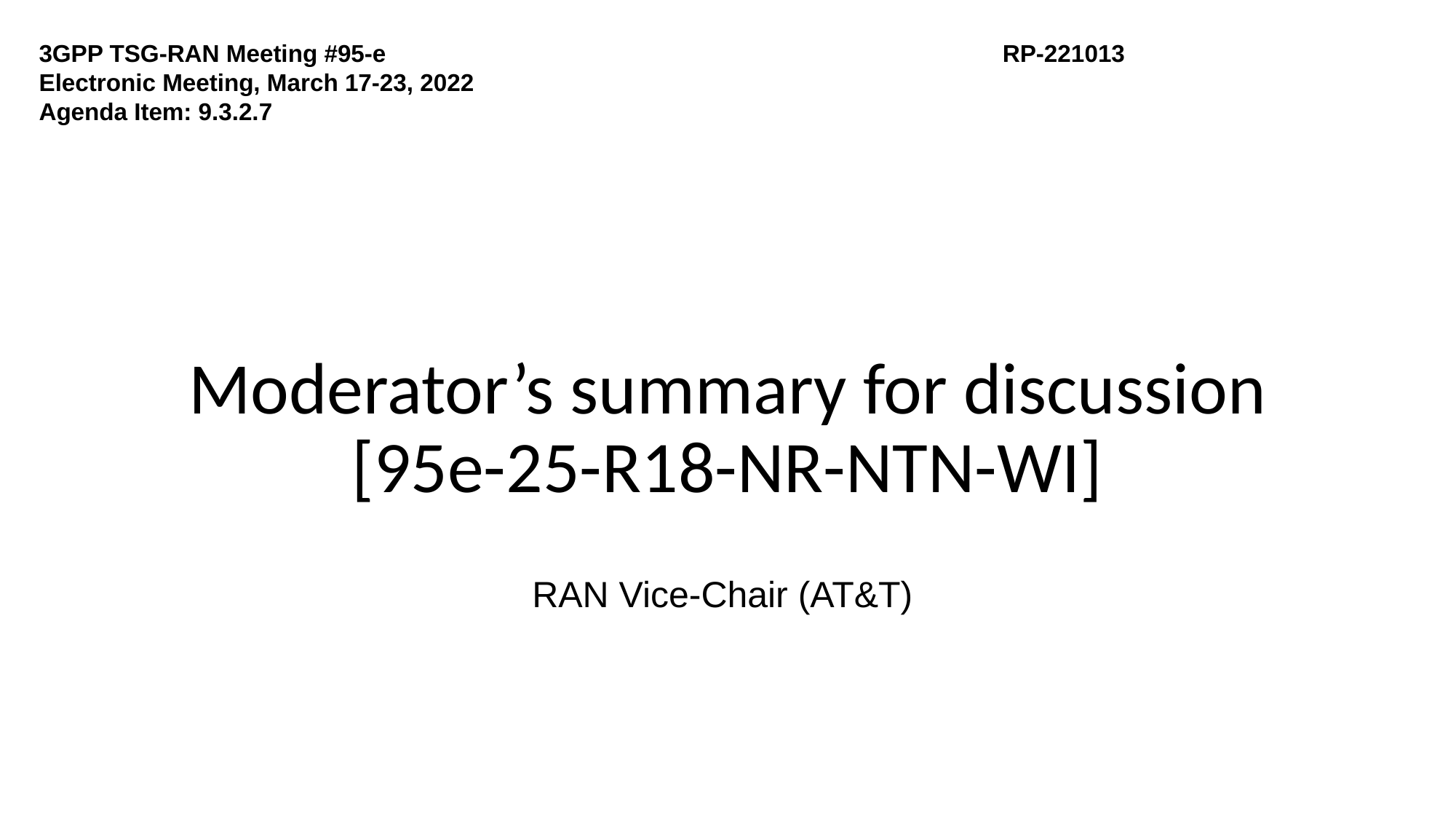

3GPP TSG-RAN Meeting #95-e
Electronic Meeting, March 17-23, 2022
Agenda Item: 9.3.2.7

 RP-221013
# Moderator’s summary for discussion [95e-25-R18-NR-NTN-WI]
RAN Vice-Chair (AT&T)